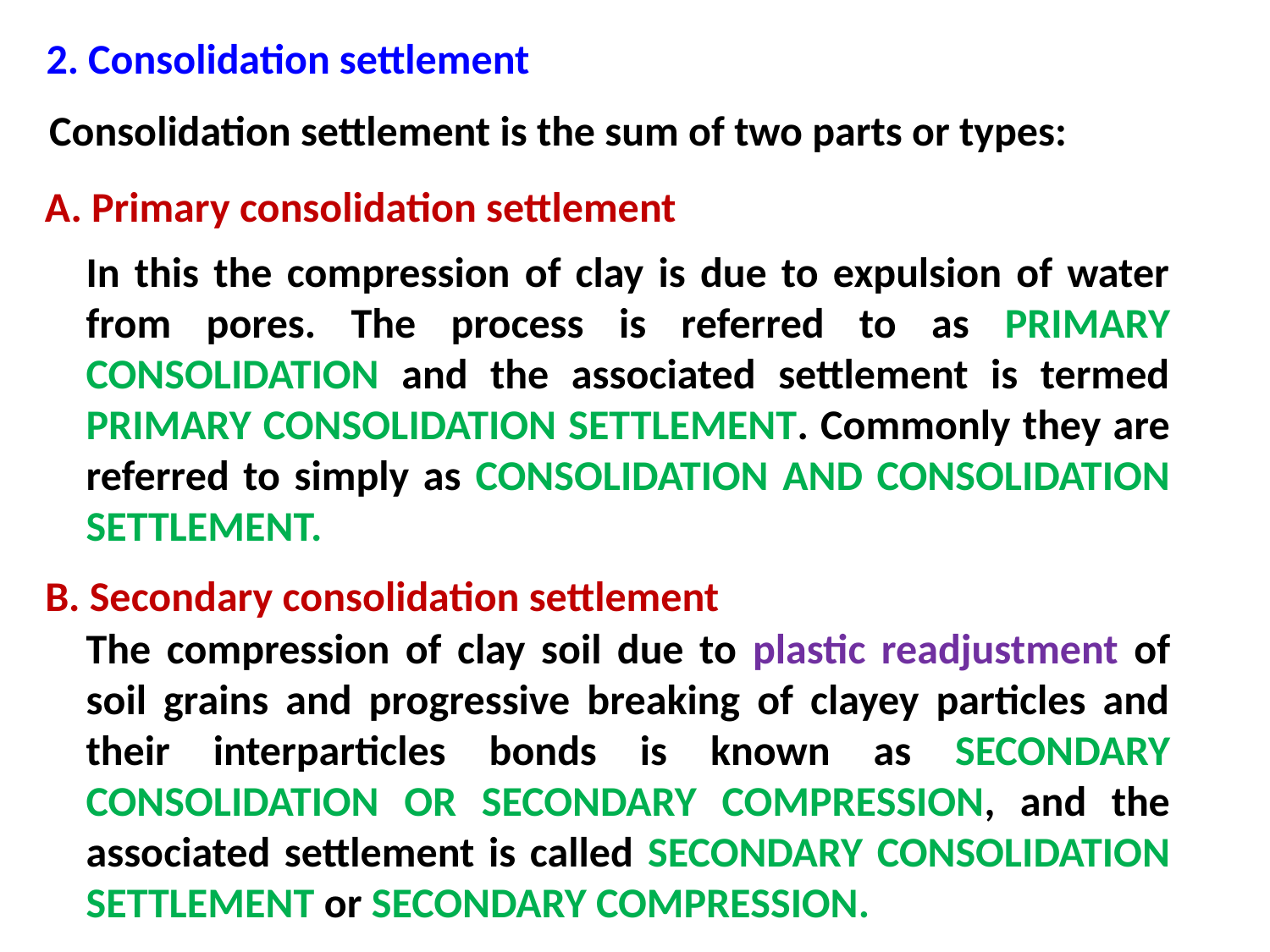

2. Consolidation settlement
Consolidation settlement is the sum of two parts or types:
A. Primary consolidation settlement
In this the compression of clay is due to expulsion of water from pores. The process is referred to as PRIMARY CONSOLIDATION and the associated settlement is termed PRIMARY CONSOLIDATION SETTLEMENT. Commonly they are referred to simply as CONSOLIDATION AND CONSOLIDATION SETTLEMENT.
B. Secondary consolidation settlement
The compression of clay soil due to plastic readjustment of soil grains and progressive breaking of clayey particles and their interparticles bonds is known as SECONDARY CONSOLIDATION OR SECONDARY COMPRESSION, and the associated settlement is called SECONDARY CONSOLIDATION SETTLEMENT or SECONDARY COMPRESSION.